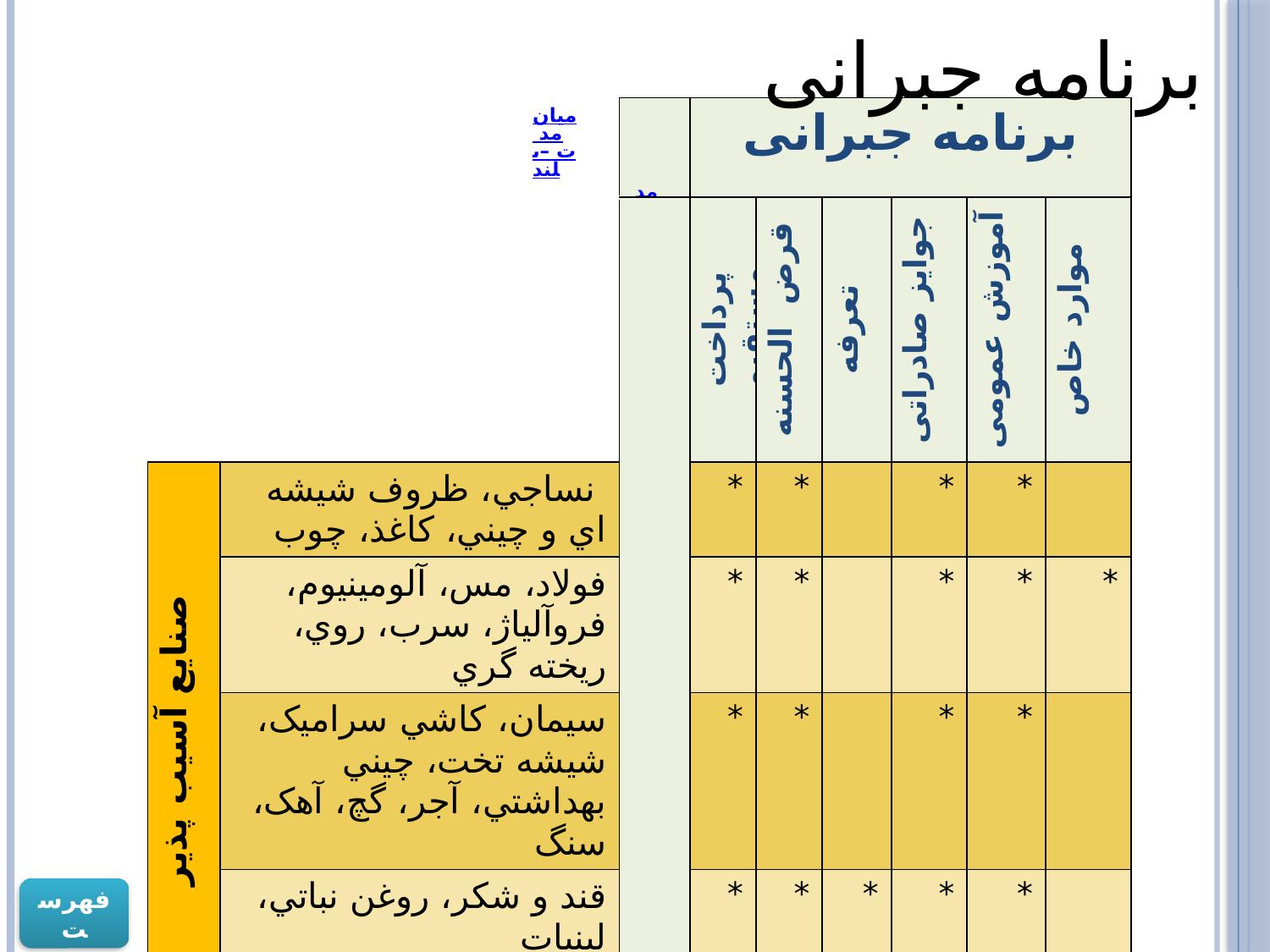

# برنامه جبرانی
|  |  | میان مدت –بلند مدت | برنامه جبرانی |  |  |  |  |  |
| --- | --- | --- | --- | --- | --- | --- | --- | --- |
|  |  |  | پرداخت مستقیم | قرض الحسنه | تعرفه | جوایز صادراتی | آموزش عمومی | موارد خاص |
| صنایع آسیب پذیر | نساجي، ظروف شيشه اي و چيني، کاغذ، چوب |  | \* | \* |  | \* | \* |  |
|  | فولاد، مس، آلومينيوم، فروآلياژ، سرب، روي، ريخته گري |  | \* | \* |  | \* | \* | \* |
|  | سيمان، کاشي سراميک، شيشه تخت، چيني بهداشتي، آجر، گچ، آهک، سنگ |  | \* | \* |  | \* | \* |  |
|  | قند و شکر، روغن نباتي، لبنیات |  | \* | \* | \* | \* | \* |  |
|  | شیمیایی |  | \* | \* | \* | \* | \* |  |
| سایر |  |  |  |  |  | \* | \* |  |
فهرست